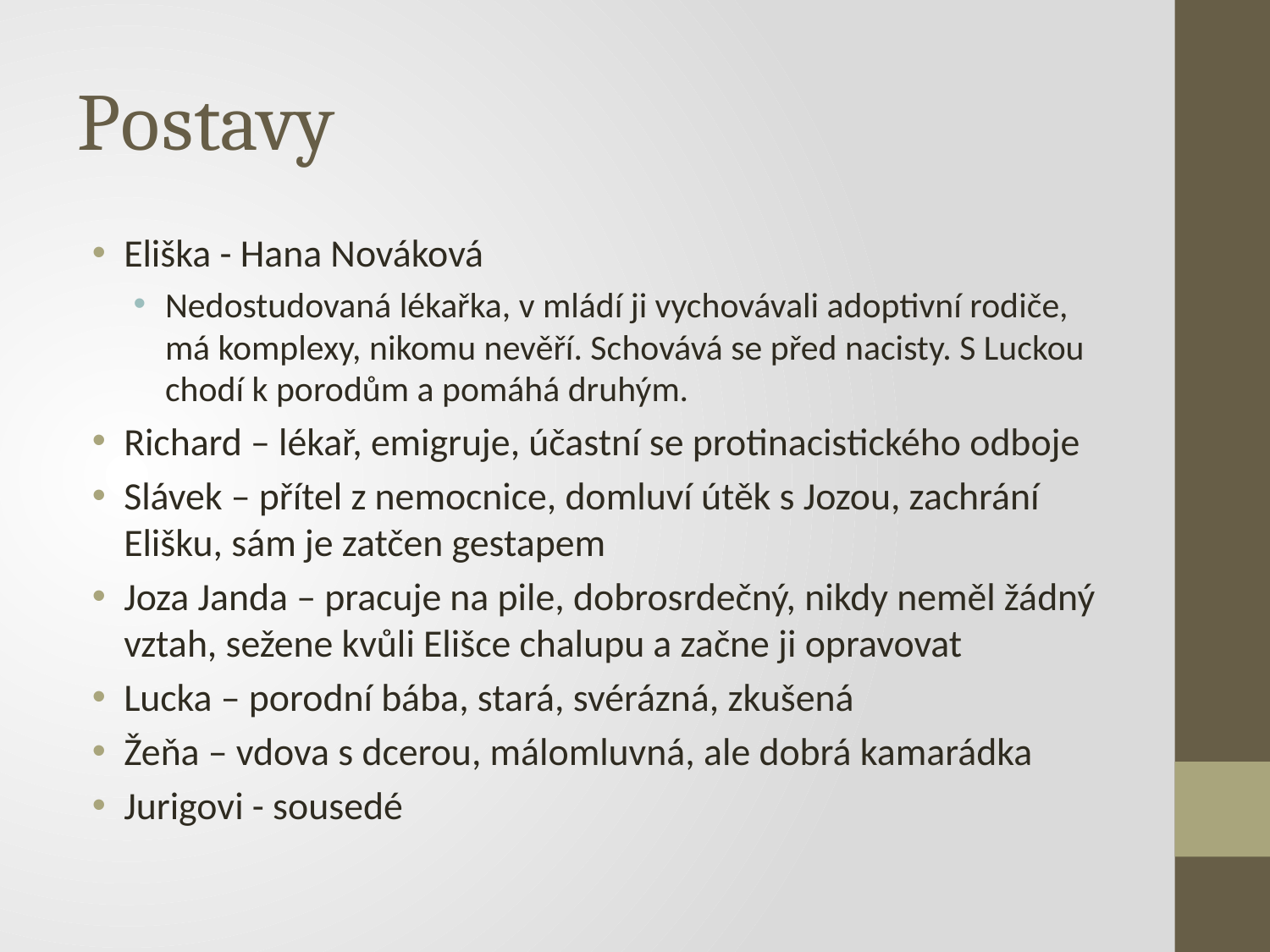

# Postavy
Eliška - Hana Nováková
Nedostudovaná lékařka, v mládí ji vychovávali adoptivní rodiče, má komplexy, nikomu nevěří. Schovává se před nacisty. S Luckou chodí k porodům a pomáhá druhým.
Richard – lékař, emigruje, účastní se protinacistického odboje
Slávek – přítel z nemocnice, domluví útěk s Jozou, zachrání Elišku, sám je zatčen gestapem
Joza Janda – pracuje na pile, dobrosrdečný, nikdy neměl žádný vztah, sežene kvůli Elišce chalupu a začne ji opravovat
Lucka – porodní bába, stará, svérázná, zkušená
Žeňa – vdova s dcerou, málomluvná, ale dobrá kamarádka
Jurigovi - sousedé